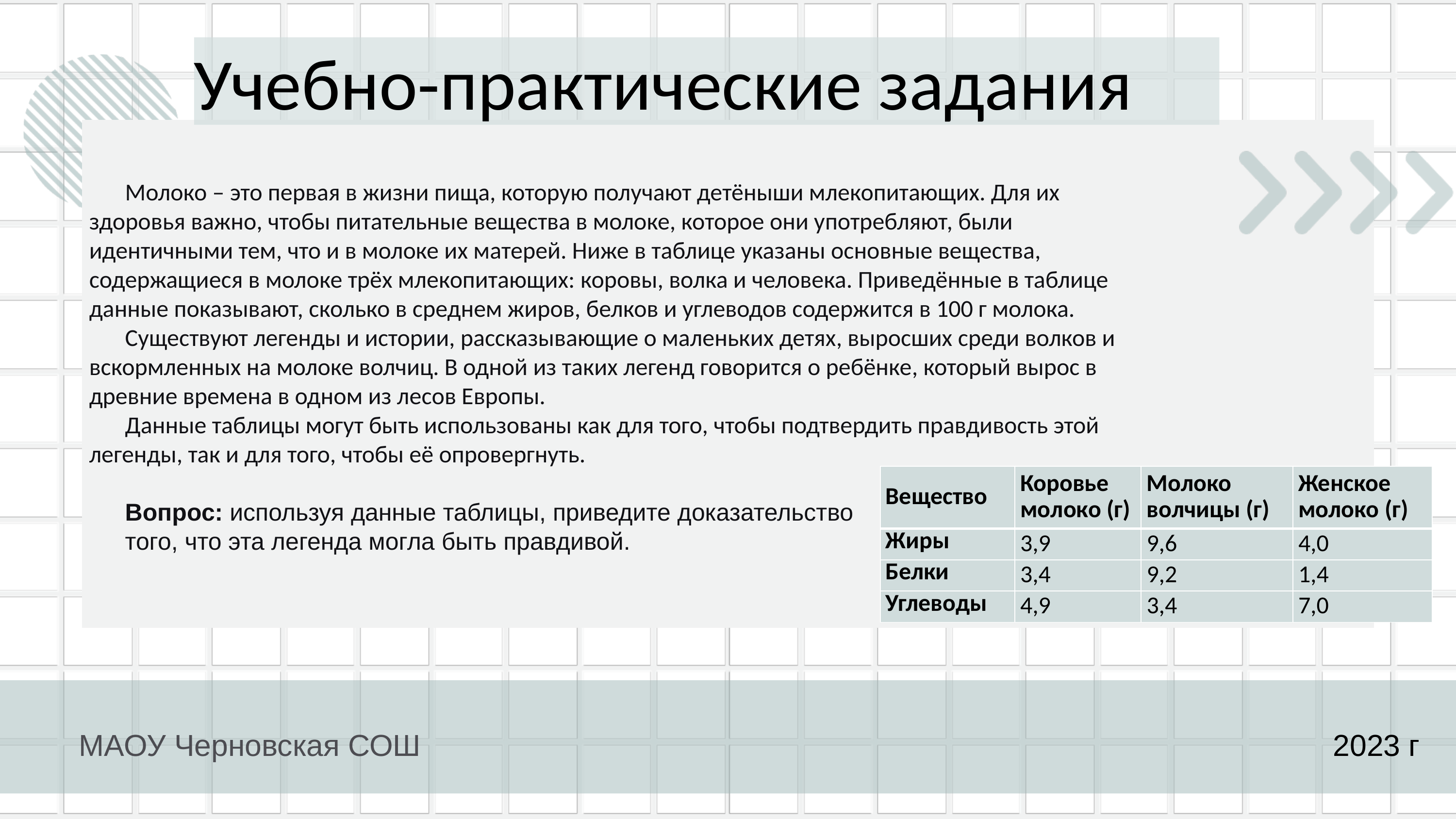

Учебно-практические задания

Молоко – это первая в жизни пища, которую получают детёныши млекопитающих. Для их здоровья важно, чтобы питательные вещества в молоке, которое они употребляют, были идентичными тем, что и в молоке их матерей. Ниже в таблице указаны основные вещества, содержащиеся в молоке трёх млекопитающих: коровы, волка и человека. Приведённые в таблице данные показывают, сколько в среднем жиров, белков и углеводов содержится в 100 г молока.
Существуют легенды и истории, рассказывающие о маленьких детях, выросших среди волков и вскормленных на молоке волчиц. В одной из таких легенд говорится о ребёнке, который вырос в древние времена в одном из лесов Европы.
Данные таблицы могут быть использованы как для того, чтобы подтвердить правдивость этой легенды, так и для того, чтобы её опровергнуть.

Вопрос: используя данные таблицы, приведите доказательство
того, что эта легенда могла быть правдивой.
| Вещество | Коровье молоко (г) | Молоко волчицы (г) | Женское молоко (г) |
| --- | --- | --- | --- |
| Жиры | 3,9 | 9,6 | 4,0 |
| Белки | 3,4 | 9,2 | 1,4 |
| Углеводы | 4,9 | 3,4 | 7,0 |

МАОУ Черновская СОШ
2023 г